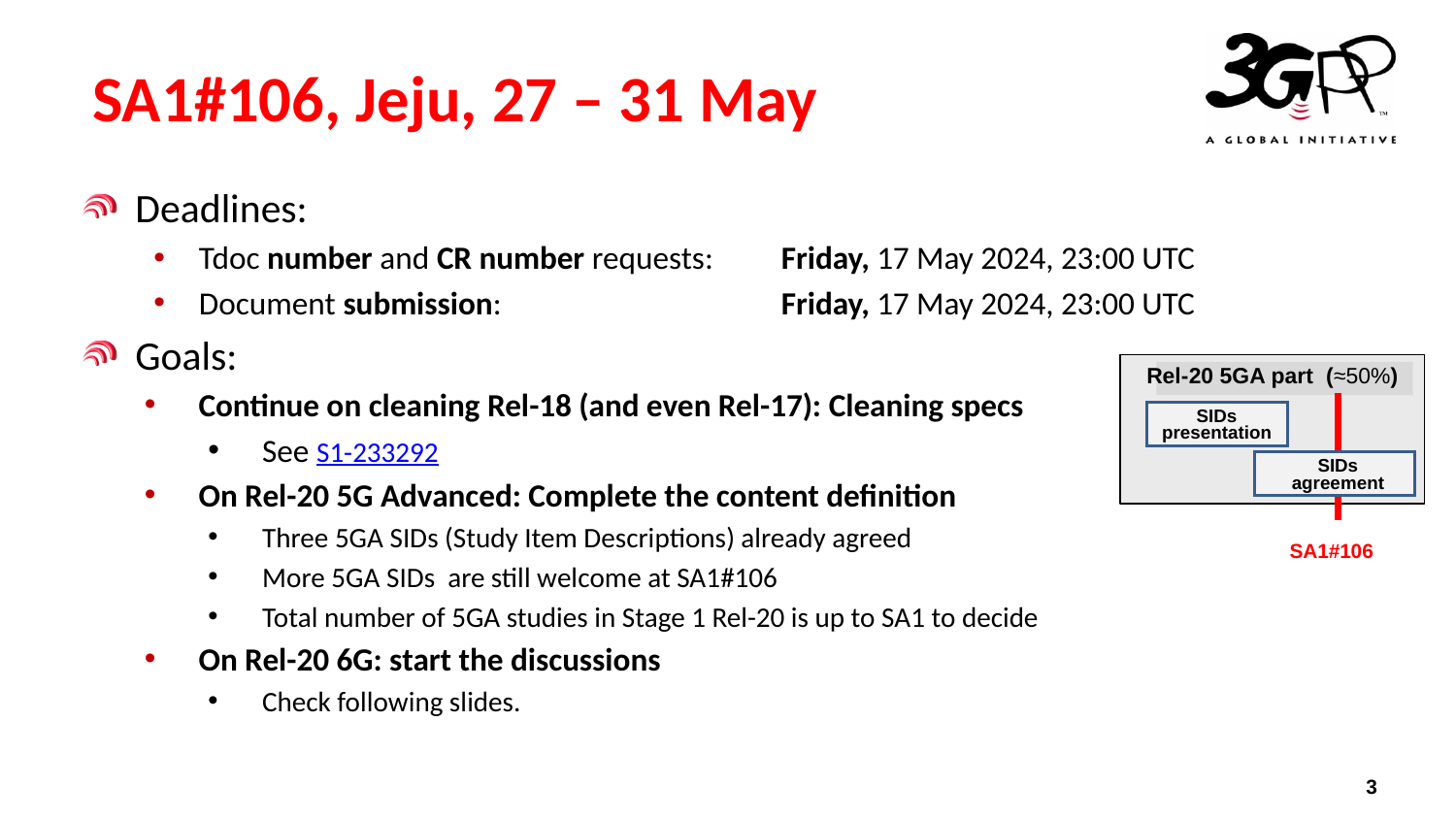

# SA1#106, Jeju, 27 – 31 May
Deadlines:
Tdoc number and CR number requests:  	Friday, 17 May 2024, 23:00 UTC
Document submission:                		Friday, 17 May 2024, 23:00 UTC
Goals:
Continue on cleaning Rel-18 (and even Rel-17): Cleaning specs
See S1-233292
On Rel-20 5G Advanced: Complete the content definition
Three 5GA SIDs (Study Item Descriptions) already agreed
More 5GA SIDs  are still welcome at SA1#106
Total number of 5GA studies in Stage 1 Rel-20 is up to SA1 to decide
On Rel-20 6G: start the discussions
Check following slides.
Rel-20 5GA part  (≈50%)

SIDs
presentation

SIDs
agreement

SA1#106